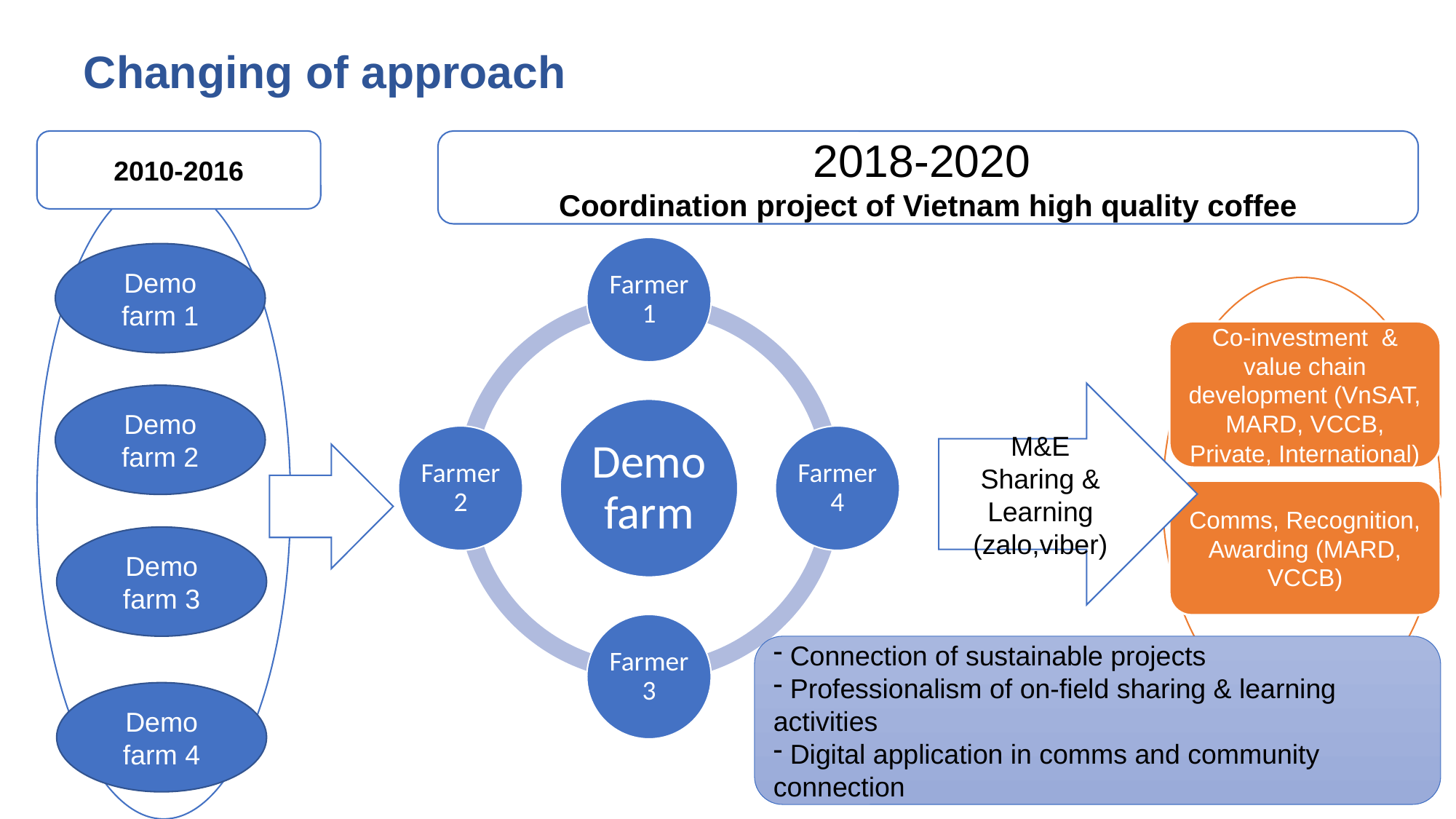

# Changing of approach
2010-2016
2018-2020
Coordination project of Vietnam high quality coffee

Demo farm
Farmer 1
Farmer 4
Farmer 3
Farmer 2
Demo farm 1

Co-investment  & value chain development (VnSAT, MARD, VCCB, Private, International)
M&E
Sharing & Learning (zalo,viber)
Demo farm 2

Comms, Recognition, Awarding (MARD, VCCB)
Demo farm 3
 Connection of sustainable projects
 Professionalism of on-field sharing & learning activities
 Digital application in comms and community connection
Demo farm 4